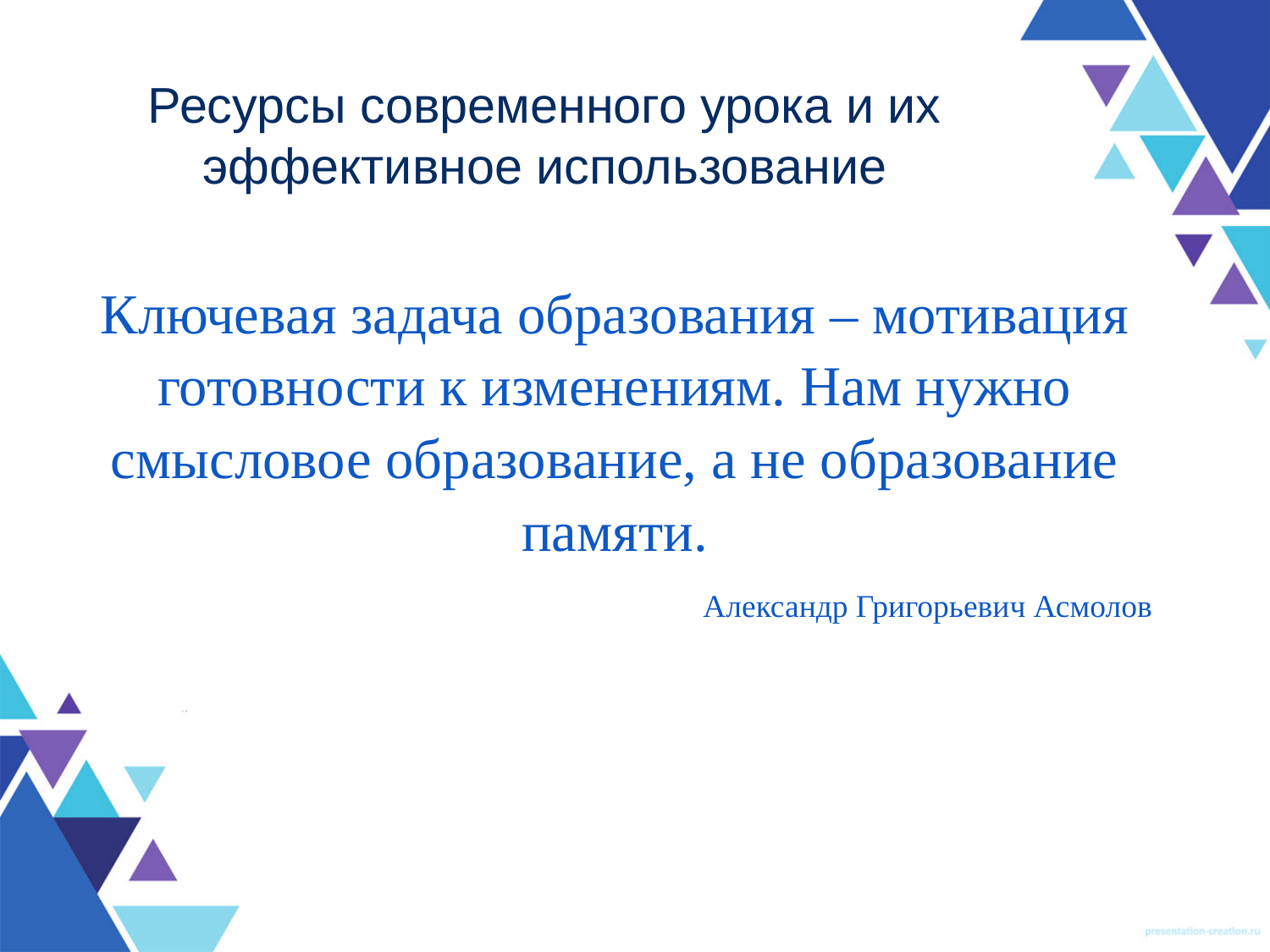

# Ресурсы современного урока и их эффективное использование
Ключевая задача образования – мотивация готовности к изменениям. Нам нужно смысловое образование, а не образование памяти.
Александр Григорьевич Асмолов